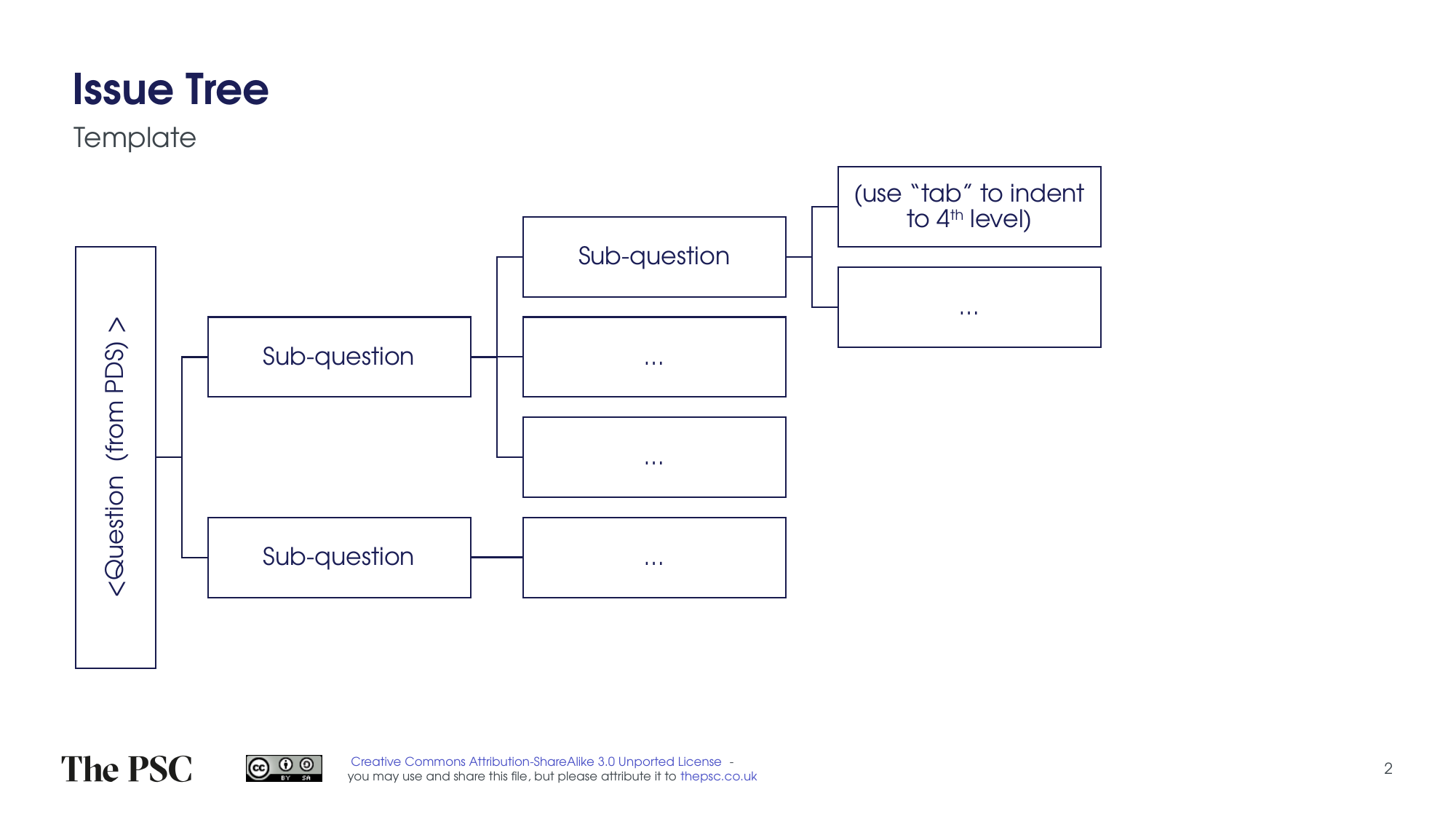

# Issue Tree
Template

<Question  (from PDS) >
Sub-question
Sub-question
(use “tab” to indent to 4th level)
…
…
…
Sub-question
…
2